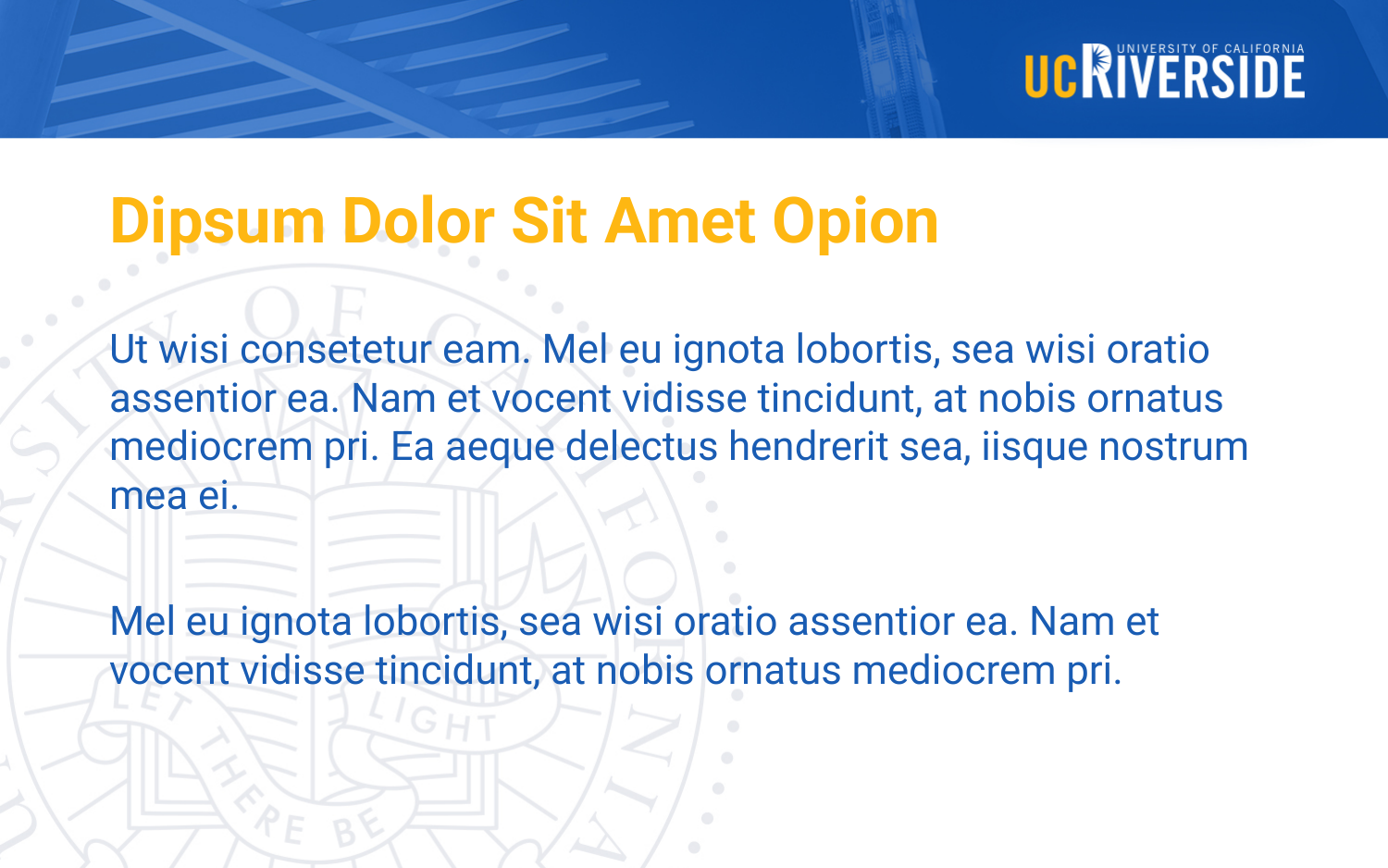

# Dipsum Dolor Sit Amet Opion
Ut wisi consetetur eam. Mel eu ignota lobortis, sea wisi oratio assentior ea. Nam et vocent vidisse tincidunt, at nobis ornatus mediocrem pri. Ea aeque delectus hendrerit sea, iisque nostrum mea ei.

Mel eu ignota lobortis, sea wisi oratio assentior ea. Nam et vocent vidisse tincidunt, at nobis ornatus mediocrem pri.